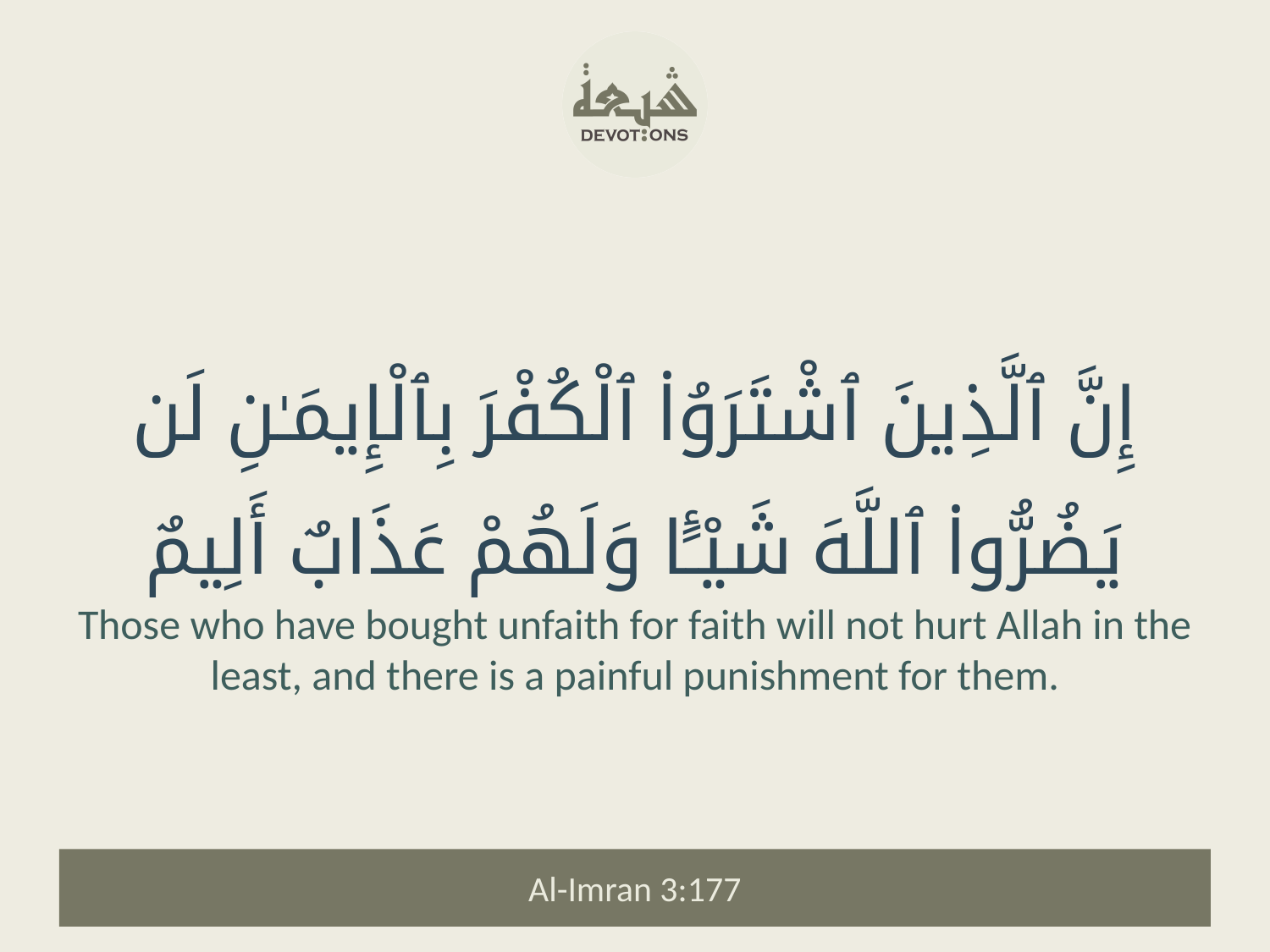

إِنَّ ٱلَّذِينَ ٱشْتَرَوُا۟ ٱلْكُفْرَ بِٱلْإِيمَـٰنِ لَن يَضُرُّوا۟ ٱللَّهَ شَيْـًٔا وَلَهُمْ عَذَابٌ أَلِيمٌ
Those who have bought unfaith for faith will not hurt Allah in the least, and there is a painful punishment for them.
Al-Imran 3:177